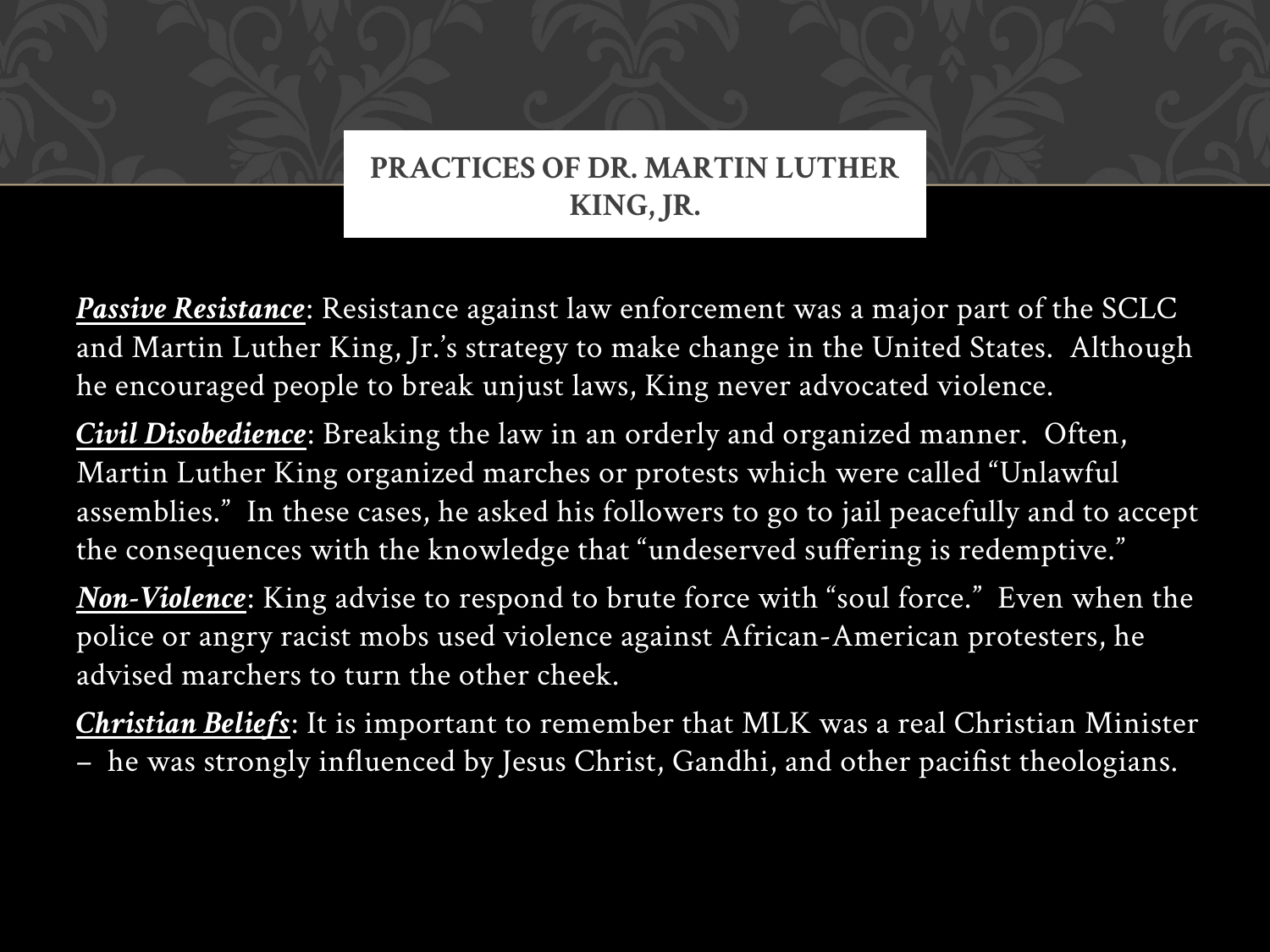

# Practices of Dr. Martin Luther King, Jr.
Passive Resistance: Resistance against law enforcement was a major part of the SCLC and Martin Luther King, Jr.’s strategy to make change in the United States.  Although he encouraged people to break unjust laws, King never advocated violence.
Civil Disobedience: Breaking the law in an orderly and organized manner.  Often, Martin Luther King organized marches or protests which were called “Unlawful assemblies.”  In these cases, he asked his followers to go to jail peacefully and to accept the consequences with the knowledge that “undeserved suffering is redemptive.”
Non-Violence: King advise to respond to brute force with “soul force.”  Even when the police or angry racist mobs used violence against African-American protesters, he advised marchers to turn the other cheek.
Christian Beliefs: It is important to remember that MLK was a real Christian Minister –  he was strongly influenced by Jesus Christ, Gandhi, and other pacifist theologians.